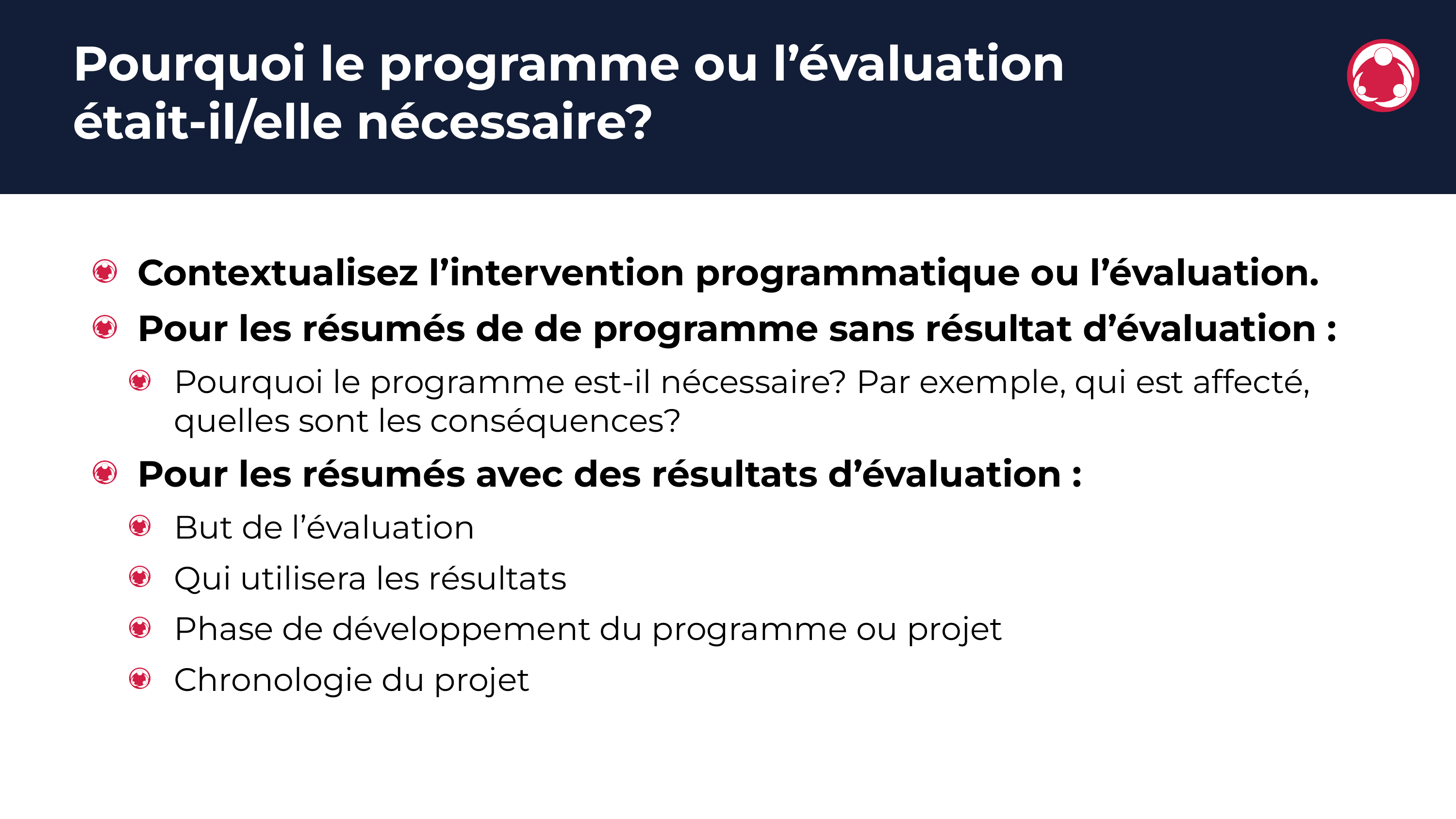

Pourquoi le programme ou l’évaluation était-il/elle nécessaire?

Contextualisez l’intervention programmatique ou l’évaluation.
Pour les résumés de de programme sans résultat d’évaluation :
Pourquoi le programme est-il nécessaire? Par exemple, qui est affecté, quelles sont les conséquences?
Pour les résumés avec des résultats d’évaluation :
But de l’évaluation
Qui utilisera les résultats
Phase de développement du programme ou projet
Chronologie du projet